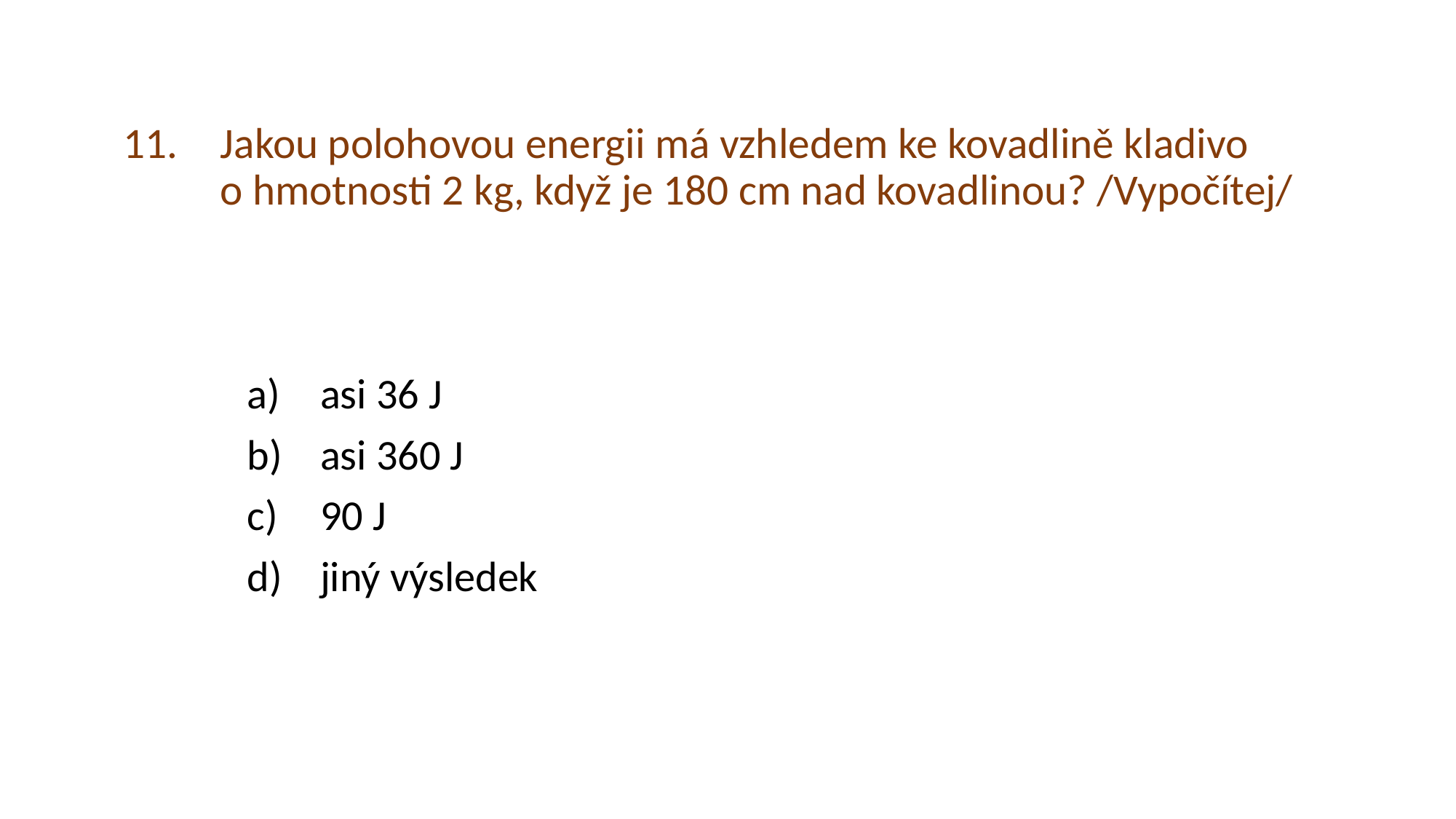

# 11.	Jakou polohovou energii má vzhledem ke kovadlině kladivo       	o hmotnosti 2 kg, když je 180 cm nad kovadlinou? /Vypočítej/
asi 36 J
asi 360 J
90 J
jiný výsledek